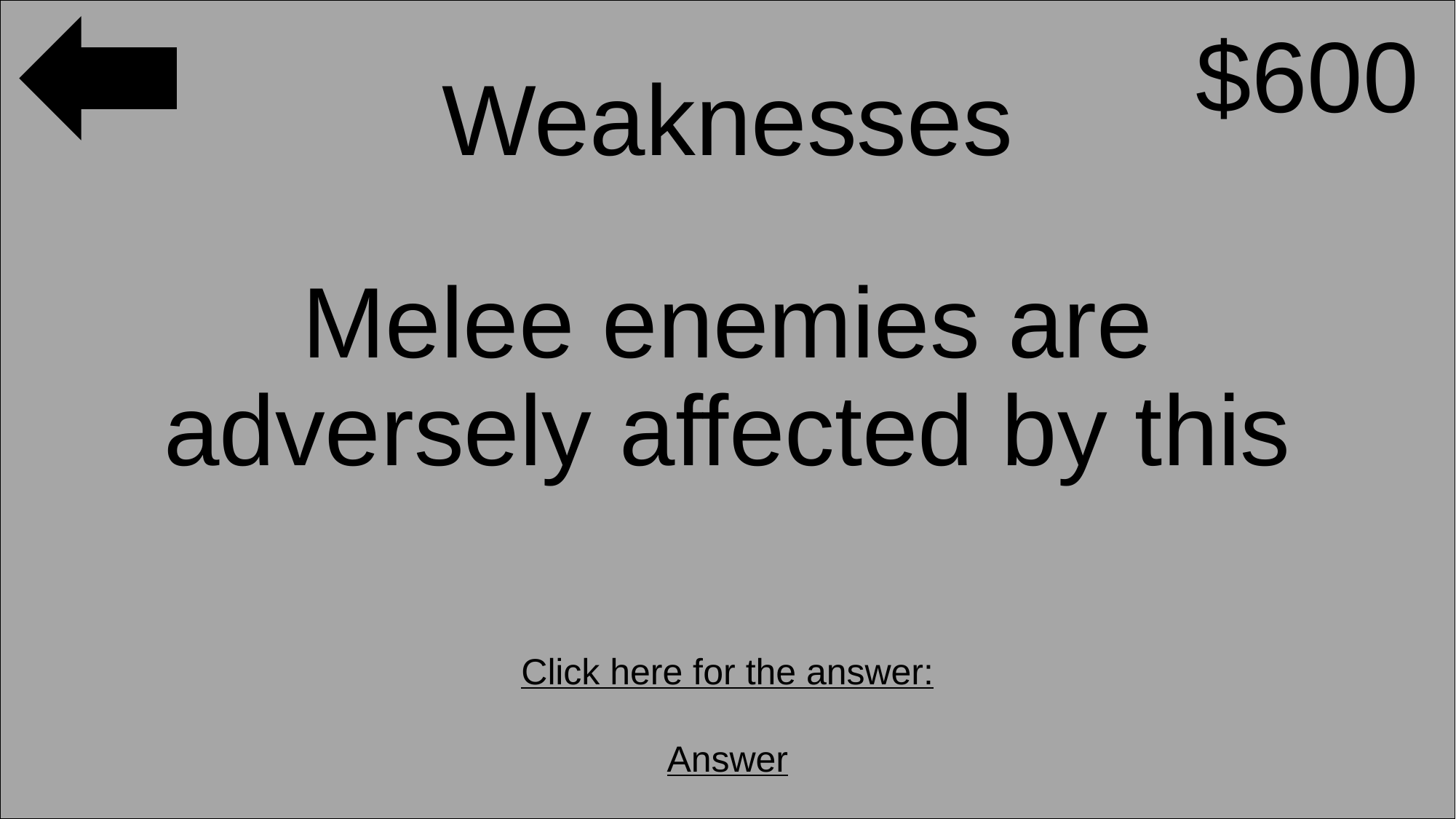

$600

#
Weaknesses

Melee enemies are adversely affected by this

Click here for the answer:

Answer